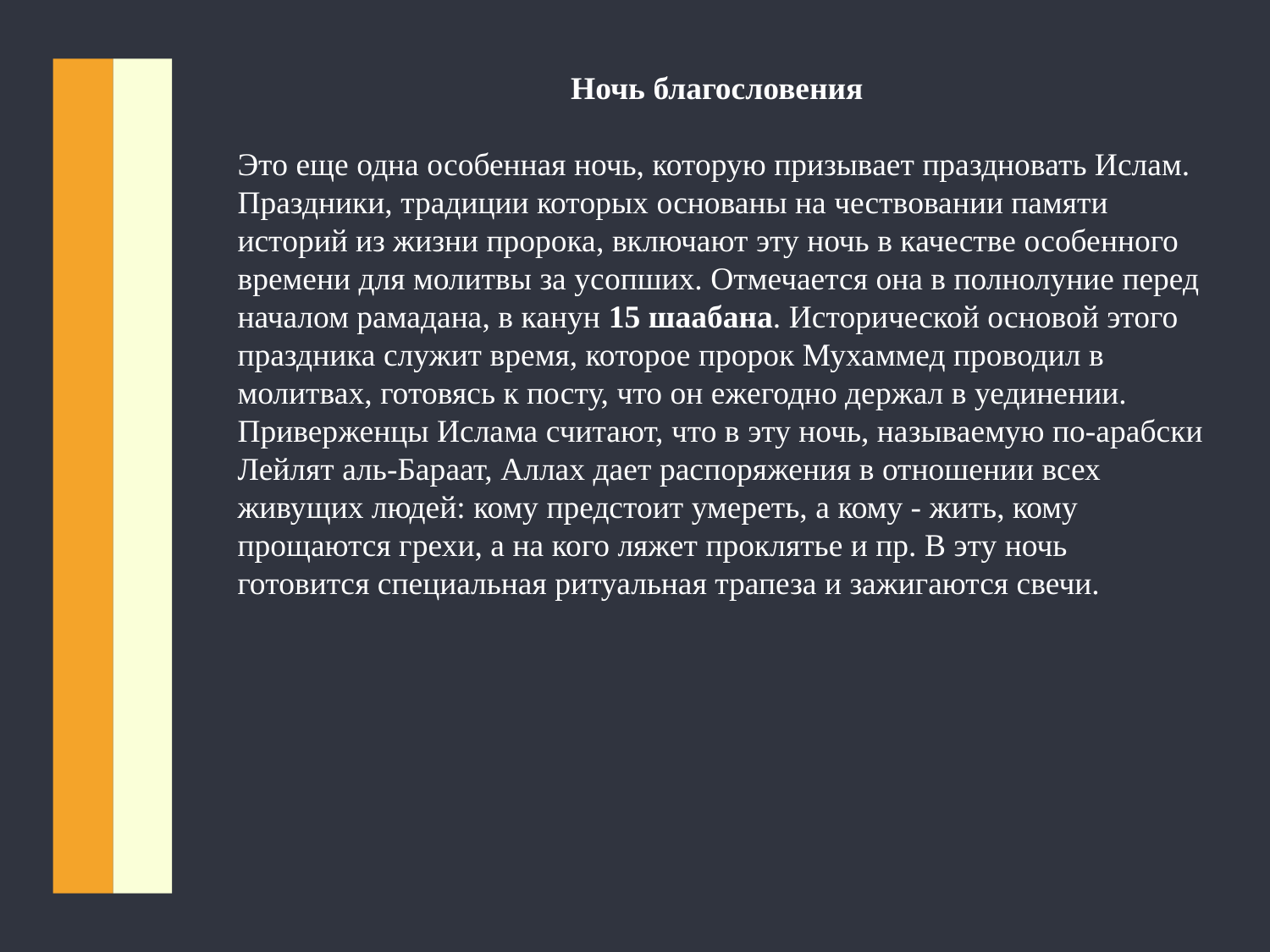

# Ночь благословения

Это еще одна особенная ночь, которую призывает праздновать Ислам. Праздники, традиции которых основаны на чествовании памяти историй из жизни пророка, включают эту ночь в качестве особенного времени для молитвы за усопших. Отмечается она в полнолуние перед началом рамадана, в канун 15 шаабана. Исторической основой этого праздника служит время, которое пророк Мухаммед проводил в молитвах, готовясь к посту, что он ежегодно держал в уединении. Приверженцы Ислама считают, что в эту ночь, называемую по-арабски Лейлят аль-Бараат, Аллах дает распоряжения в отношении всех живущих людей: кому предстоит умереть, а кому - жить, кому прощаются грехи, а на кого ляжет проклятье и пр. В эту ночь готовится специальная ритуальная трапеза и зажигаются свечи.